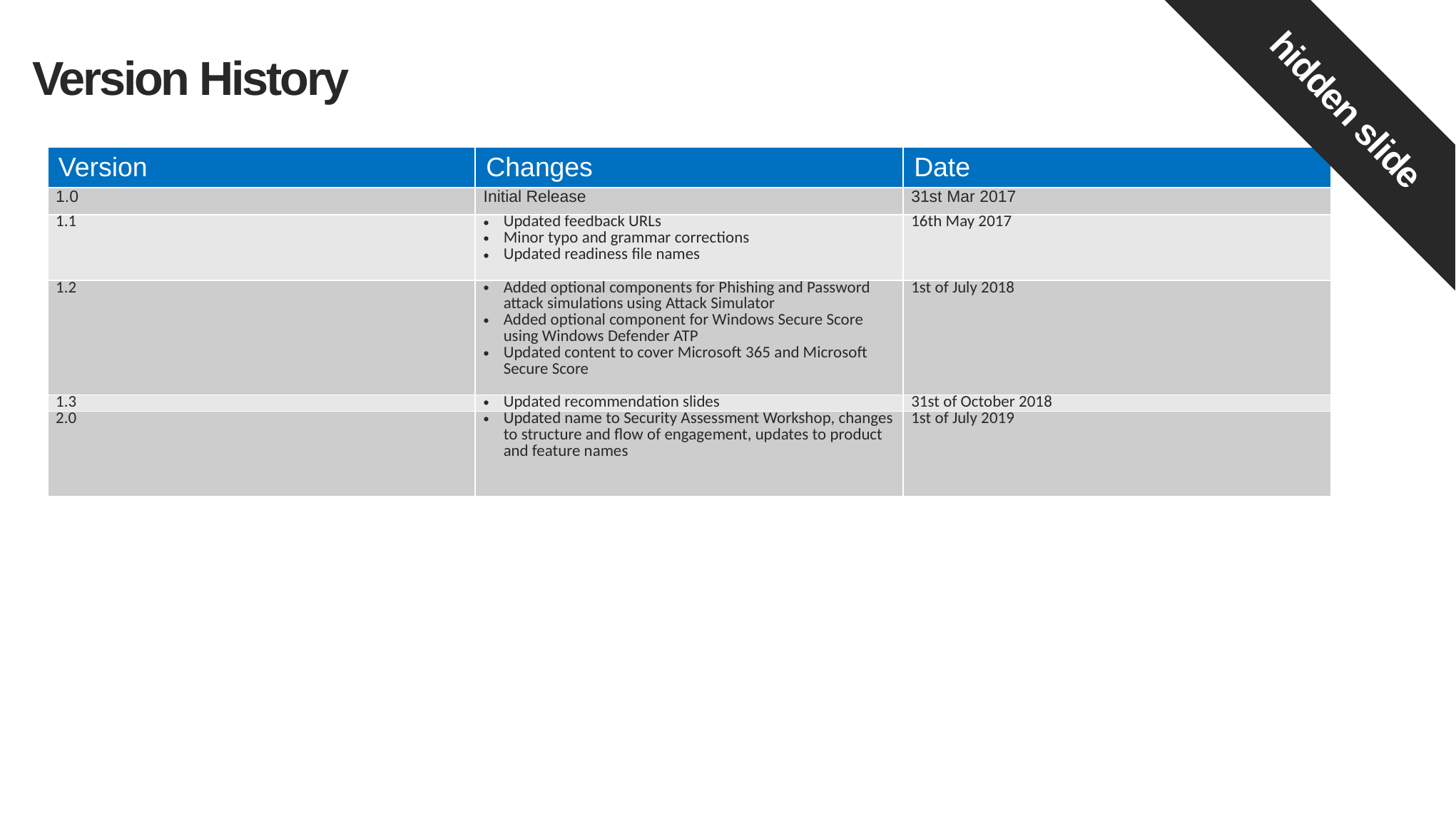

hidden slide
# Version History
| Version | Changes | Date |
| --- | --- | --- |
| 1.0 | Initial Release | 31st Mar 2017 |
| 1.1 | Updated feedback URLs Minor typo and grammar corrections Updated readiness file names | 16th May 2017 |
| 1.2 | Added optional components for Phishing and Password attack simulations using Attack Simulator Added optional component for Windows Secure Score using Windows Defender ATP Updated content to cover Microsoft 365 and Microsoft Secure Score | 1st of July 2018 |
| 1.3 | Updated recommendation slides | 31st of October 2018 |
| 2.0 | Updated name to Security Assessment Workshop, changes to structure and flow of engagement, updates to product and feature names | 1st of July 2019 |